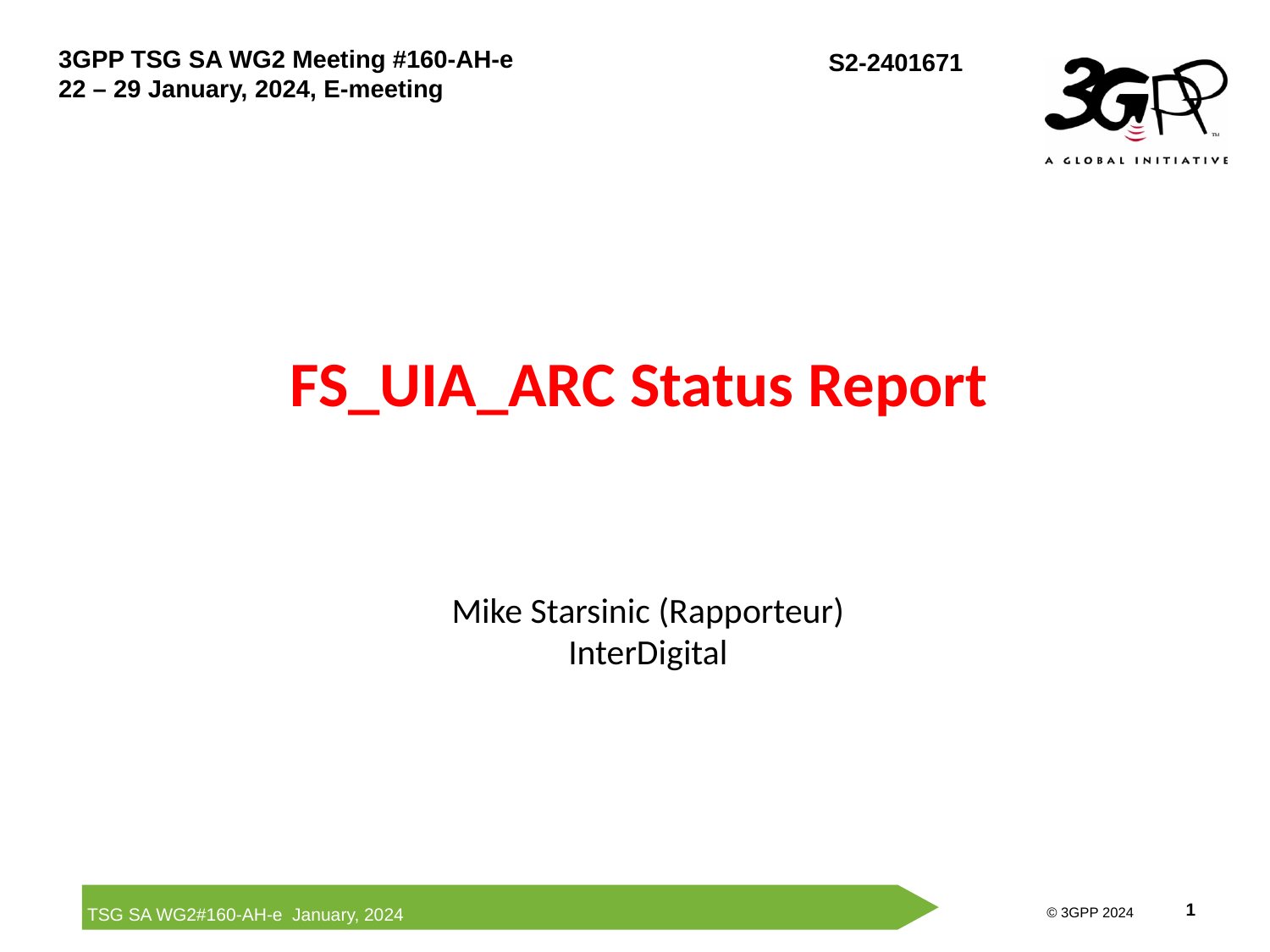

# FS_UIA_ARC Status Report
Mike Starsinic (Rapporteur)
InterDigital